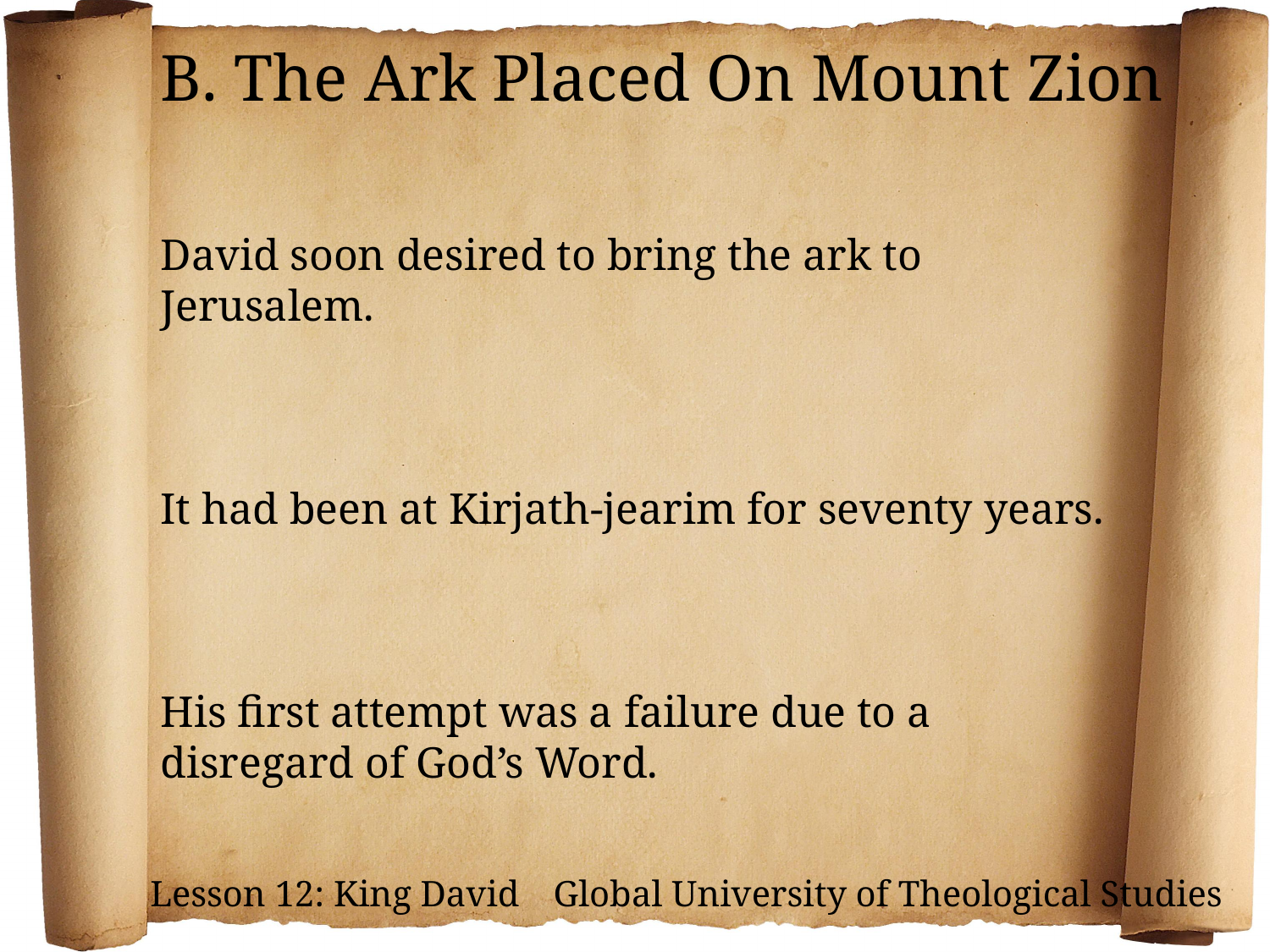

B. The Ark Placed On Mount Zion
David soon desired to bring the ark to Jerusalem.

It had been at Kirjath-jearim for seventy years.

His first attempt was a failure due to a disregard of God’s Word.

Lesson 12: King David    Global University of Theological Studies